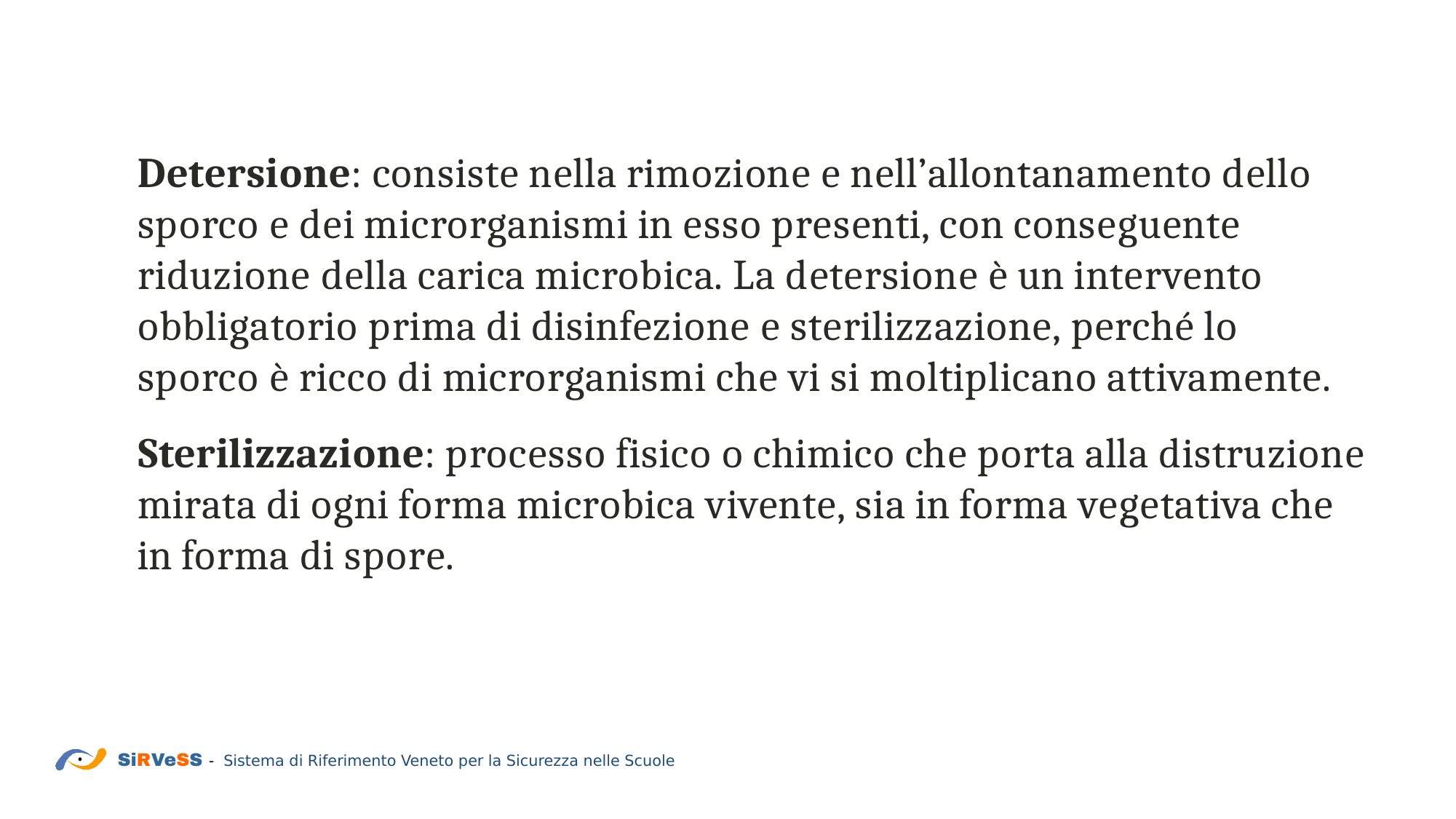

Detersione: consiste nella rimozione e nell’allontanamento dello sporco e dei microrganismi in esso presenti, con conseguente riduzione della carica microbica. La detersione è un intervento obbligatorio prima di disinfezione e sterilizzazione, perché lo sporco è ricco di microrganismi che vi si moltiplicano attivamente.

Sterilizzazione: processo fisico o chimico che porta alla distruzione mirata di ogni forma microbica vivente, sia in forma vegetativa che in forma di spore.